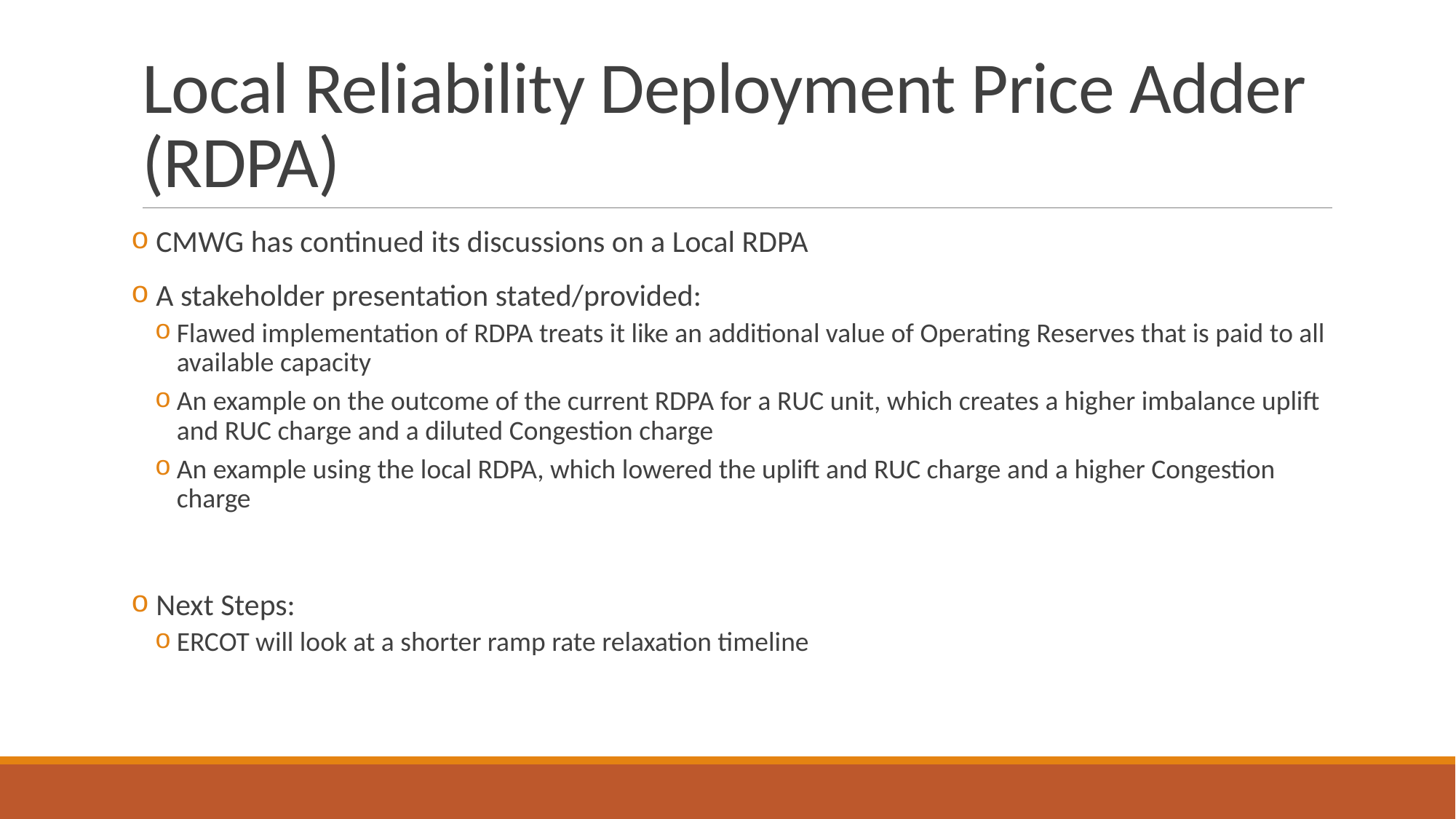

# Local Reliability Deployment Price Adder (RDPA)
 CMWG has continued its discussions on a Local RDPA
 A stakeholder presentation stated/provided:
Flawed implementation of RDPA treats it like an additional value of Operating Reserves that is paid to all available capacity
An example on the outcome of the current RDPA for a RUC unit, which creates a higher imbalance uplift and RUC charge and a diluted Congestion charge
An example using the local RDPA, which lowered the uplift and RUC charge and a higher Congestion charge

 Next Steps:
ERCOT will look at a shorter ramp rate relaxation timeline